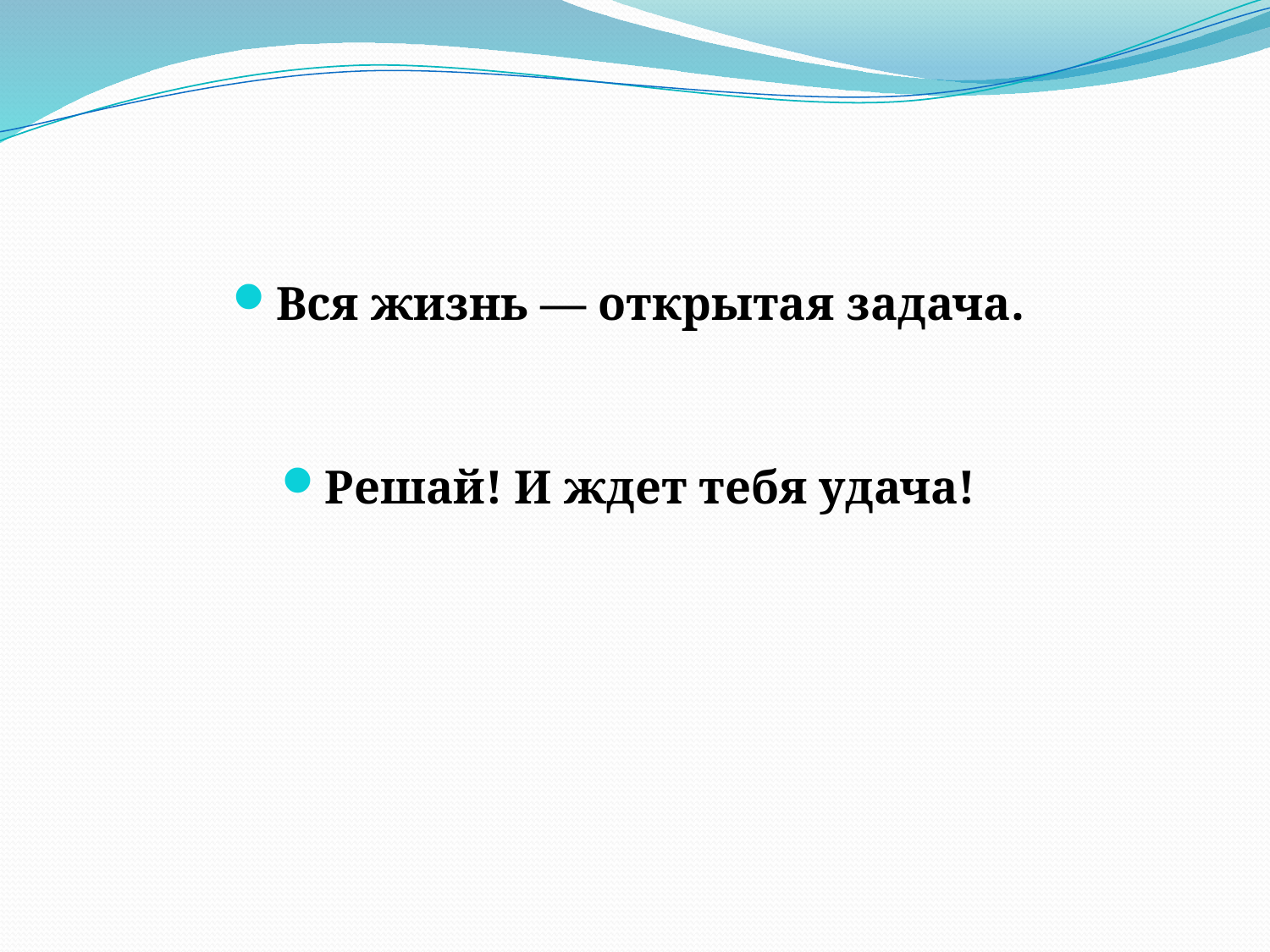

#
Вся жизнь — открытая задача.

Решай! И ждет тебя удача!